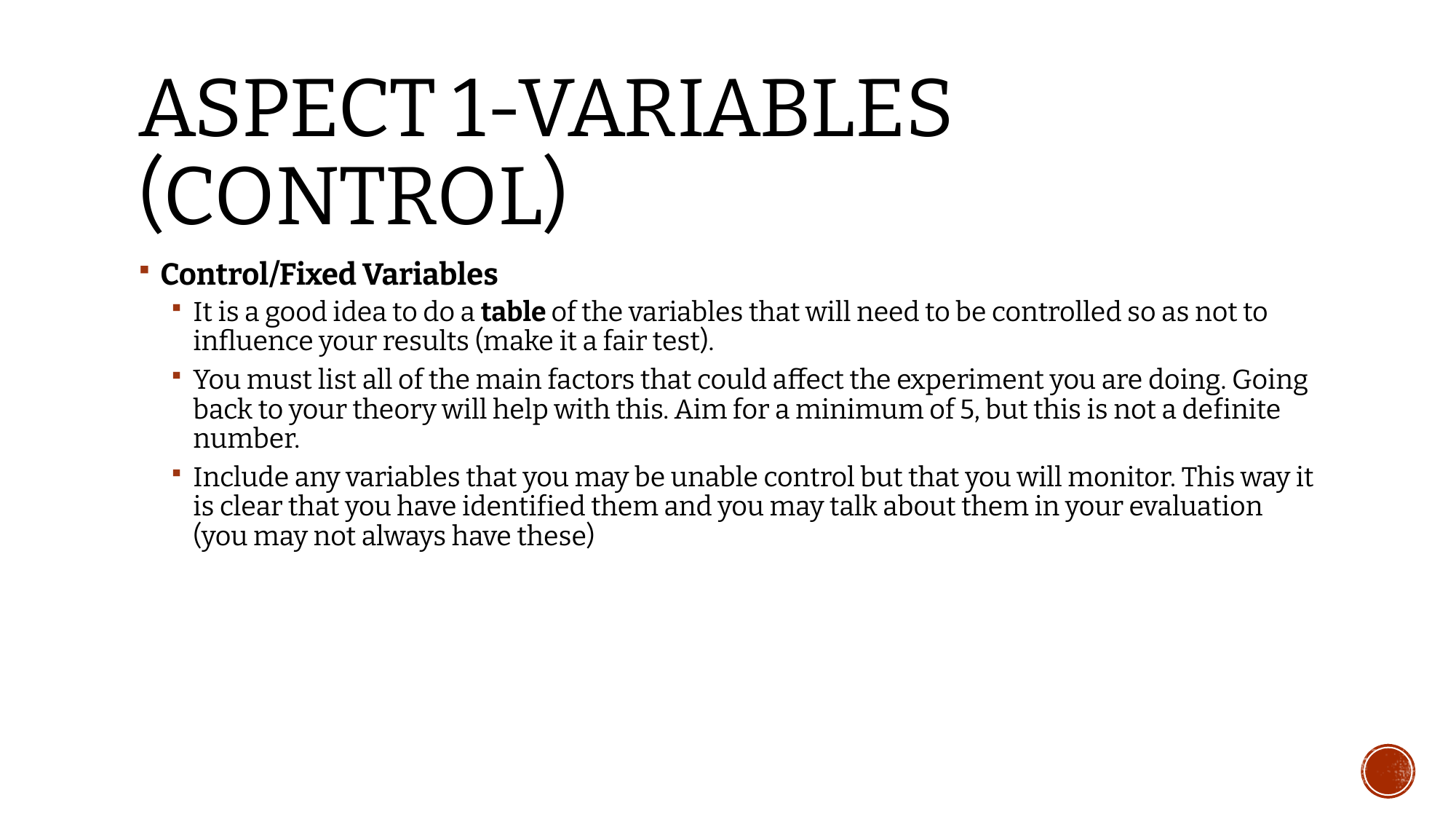

# Aspect 1-variables (control)
Control/Fixed Variables
It is a good idea to do a table of the variables that will need to be controlled so as not to influence your results (make it a fair test).
You must list all of the main factors that could affect the experiment you are doing. Going back to your theory will help with this. Aim for a minimum of 5, but this is not a definite number.
Include any variables that you may be unable control but that you will monitor. This way it is clear that you have identified them and you may talk about them in your evaluation (you may not always have these)